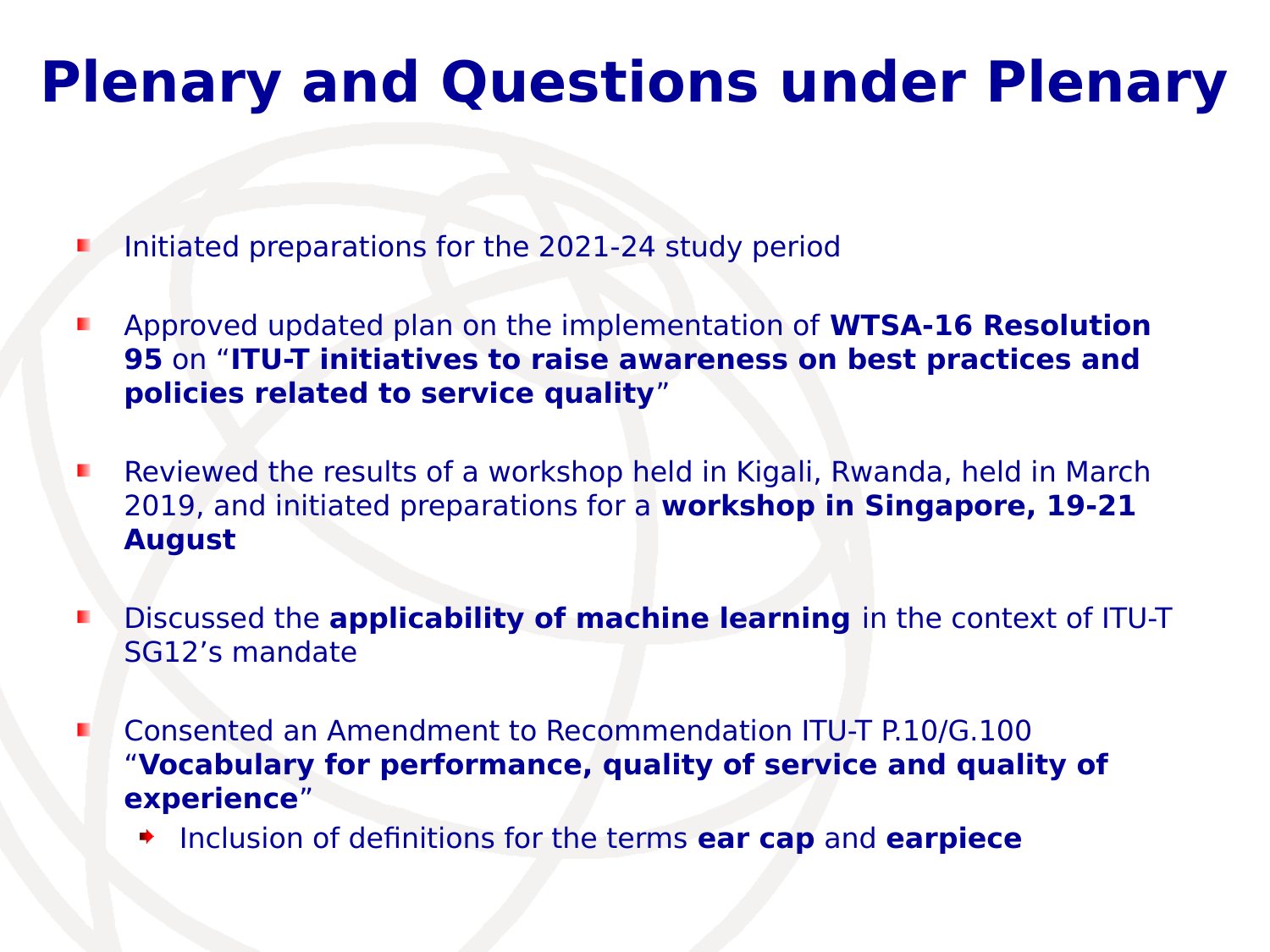

# Plenary and Questions under Plenary
Initiated preparations for the 2021-24 study period

Approved updated plan on the implementation of WTSA-16 Resolution 95 on “ITU-T initiatives to raise awareness on best practices and policies related to service quality”

Reviewed the results of a workshop held in Kigali, Rwanda, held in March 2019, and initiated preparations for a workshop in Singapore, 19-21 August

Discussed the applicability of machine learning in the context of ITU-T SG12’s mandate

Consented an Amendment to Recommendation ITU-T P.10/G.100 “Vocabulary for performance, quality of service and quality of experience”
Inclusion of definitions for the terms ear cap and earpiece